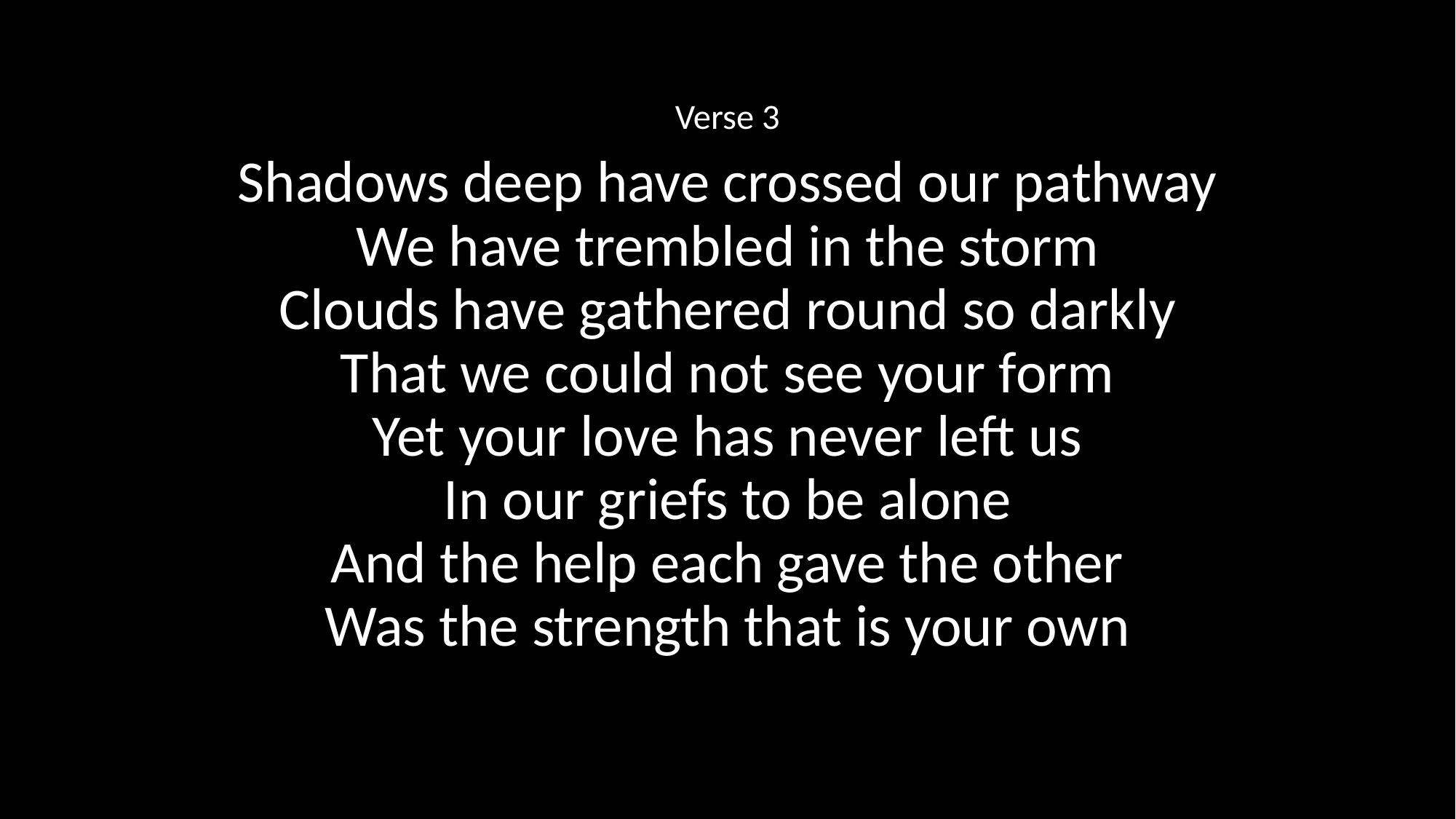

Verse 3
Shadows deep have crossed our pathway
We have trembled in the storm
Clouds have gathered round so darkly
That we could not see your form
Yet your love has never left us
In our griefs to be alone
And the help each gave the other
Was the strength that is your own